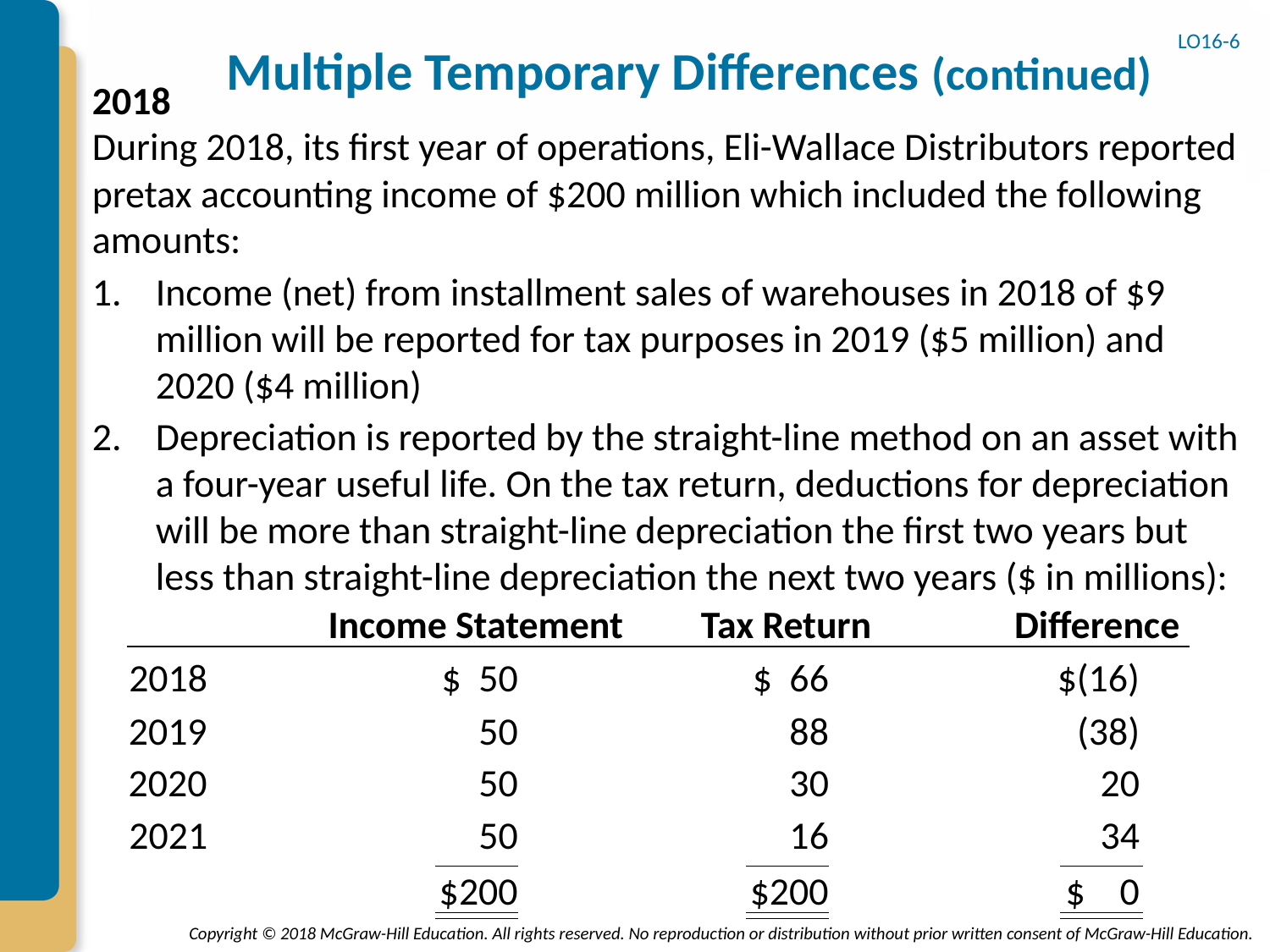

# Multiple Temporary Differences (continued)
LO16-6
2018
During 2018, its first year of operations, Eli-Wallace Distributors reported pretax accounting income of $200 million which included the following amounts:
Income (net) from installment sales of warehouses in 2018 of $9 million will be reported for tax purposes in 2019 ($5 million) and 2020 ($4 million)
Depreciation is reported by the straight-line method on an asset with a four-year useful life. On the tax return, deductions for depreciation will be more than straight-line depreciation the first two years but less than straight-line depreciation the next two years ($ in millions):
Income Statement
Tax Return
Difference
2018
$  50
$  66
$(16)
2019
50
88
(38)
2020
50
30
20
2021
50
16
34
$200
$200
$    0